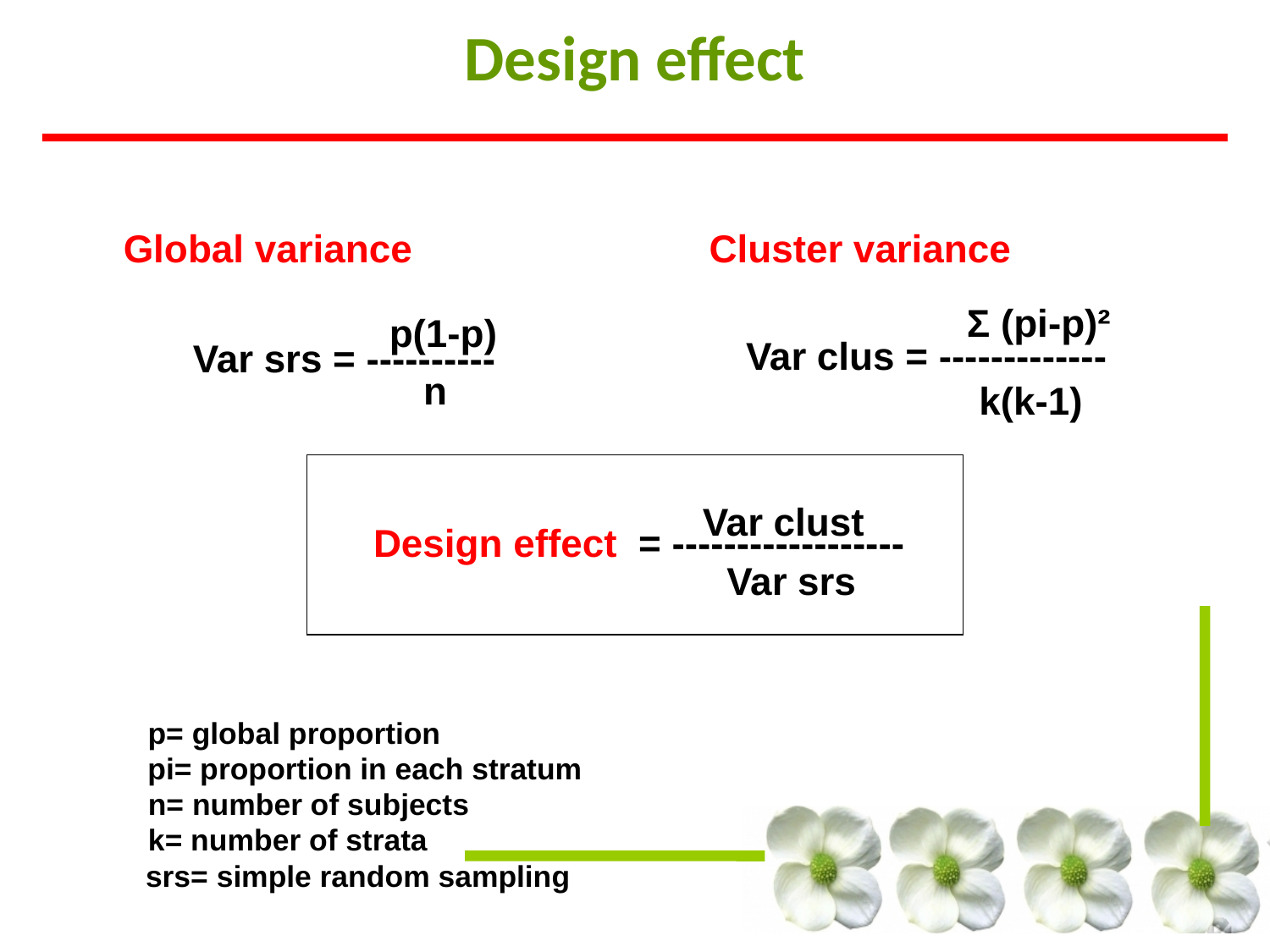

# Design effect

Global variance
Cluster variance
Σ (pi-p)²
Var clus = -------------
k(k-1)
p(1-p)
     Var srs = ----------
n

Var clust
Design effect  = ------------------
Var srs
p= global proportion
pi= proportion in each stratum
n= number of subjects
k= number of strata
srs= simple random sampling